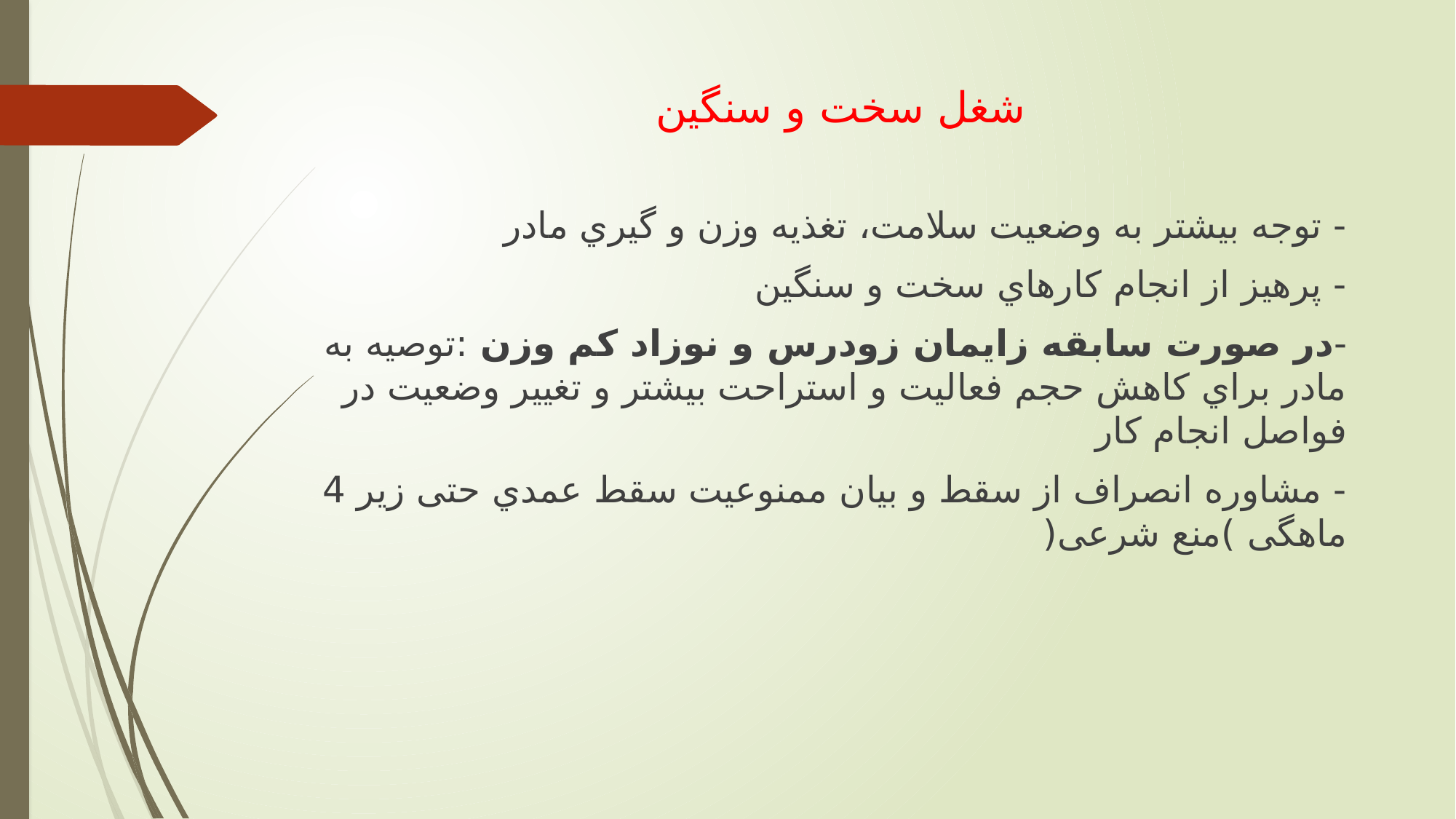

# شغل سخت و سنگین
- توجه بیشتر به وضعیت سلامت، تغذيه وزن و گیري مادر
- پرهیز از انجام كارهاي سخت و سنگین
-در صورت سابقه زايمان زودرس و نوزاد كم وزن :توصیه به مادر براي كاهش حجم فعالیت و استراحت بیشتر و تغییر وضعیت در فواصل انجام كار
- مشاوره انصراف از سقط و بیان ممنوعیت سقط عمدي حتی زير 4 ماهگی )منع شرعی(